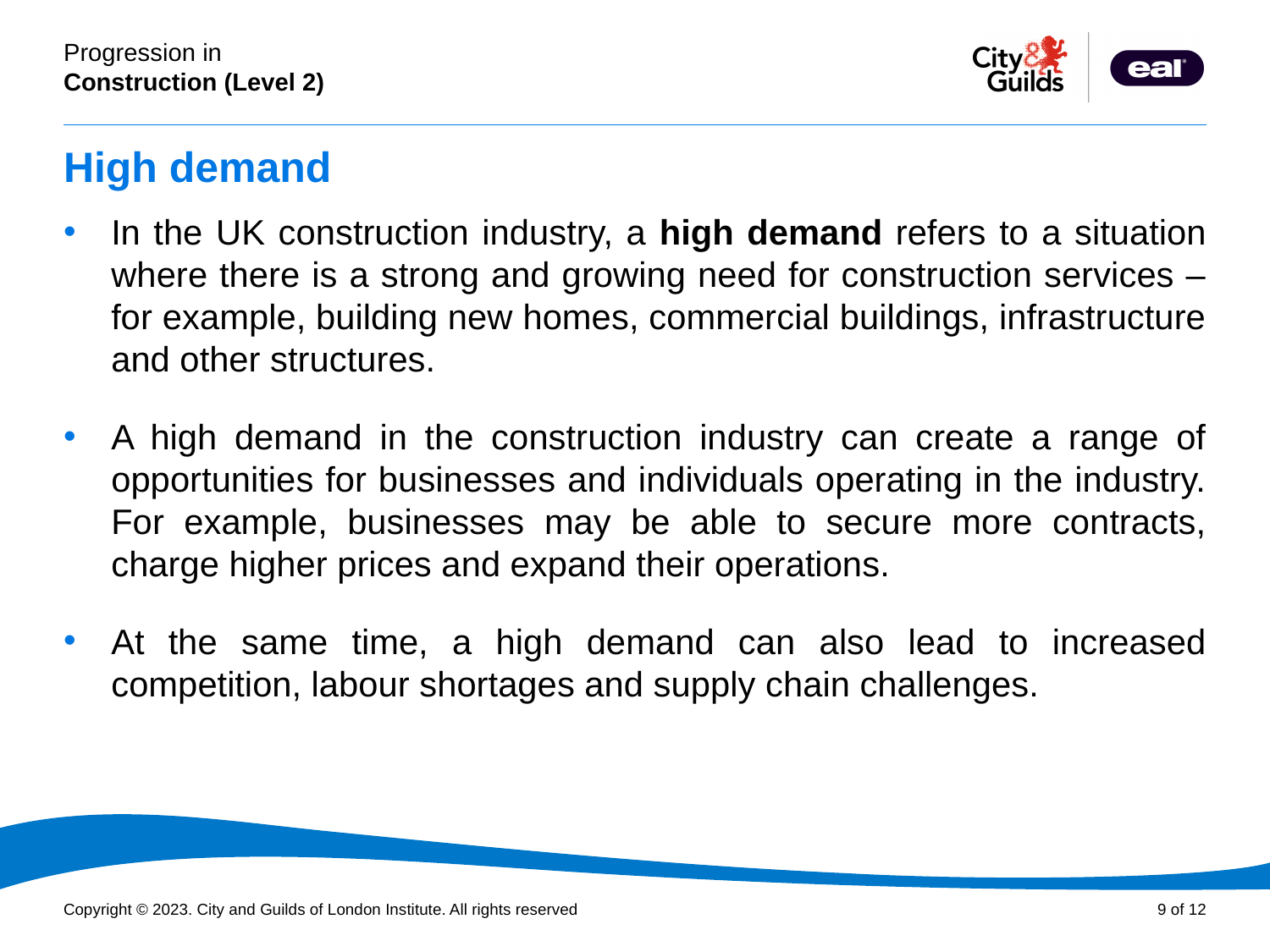

# High demand
In the UK construction industry, a high demand refers to a situation where there is a strong and growing need for construction services – for example, building new homes, commercial buildings, infrastructure and other structures.
A high demand in the construction industry can create a range of opportunities for businesses and individuals operating in the industry. For example, businesses may be able to secure more contracts, charge higher prices and expand their operations.
At the same time, a high demand can also lead to increased competition, labour shortages and supply chain challenges.